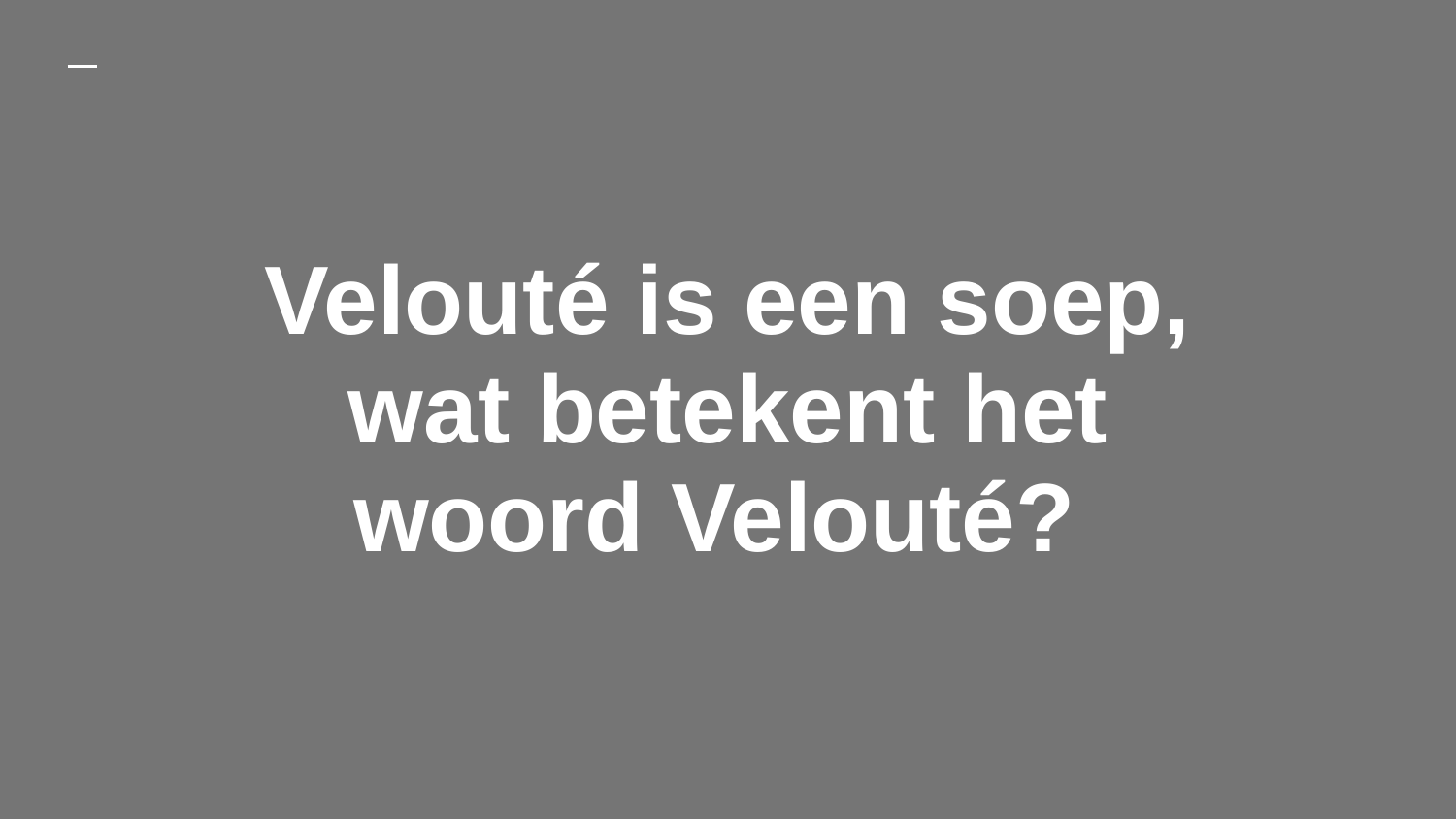

# Velouté is een soep, wat betekent het woord Velouté?